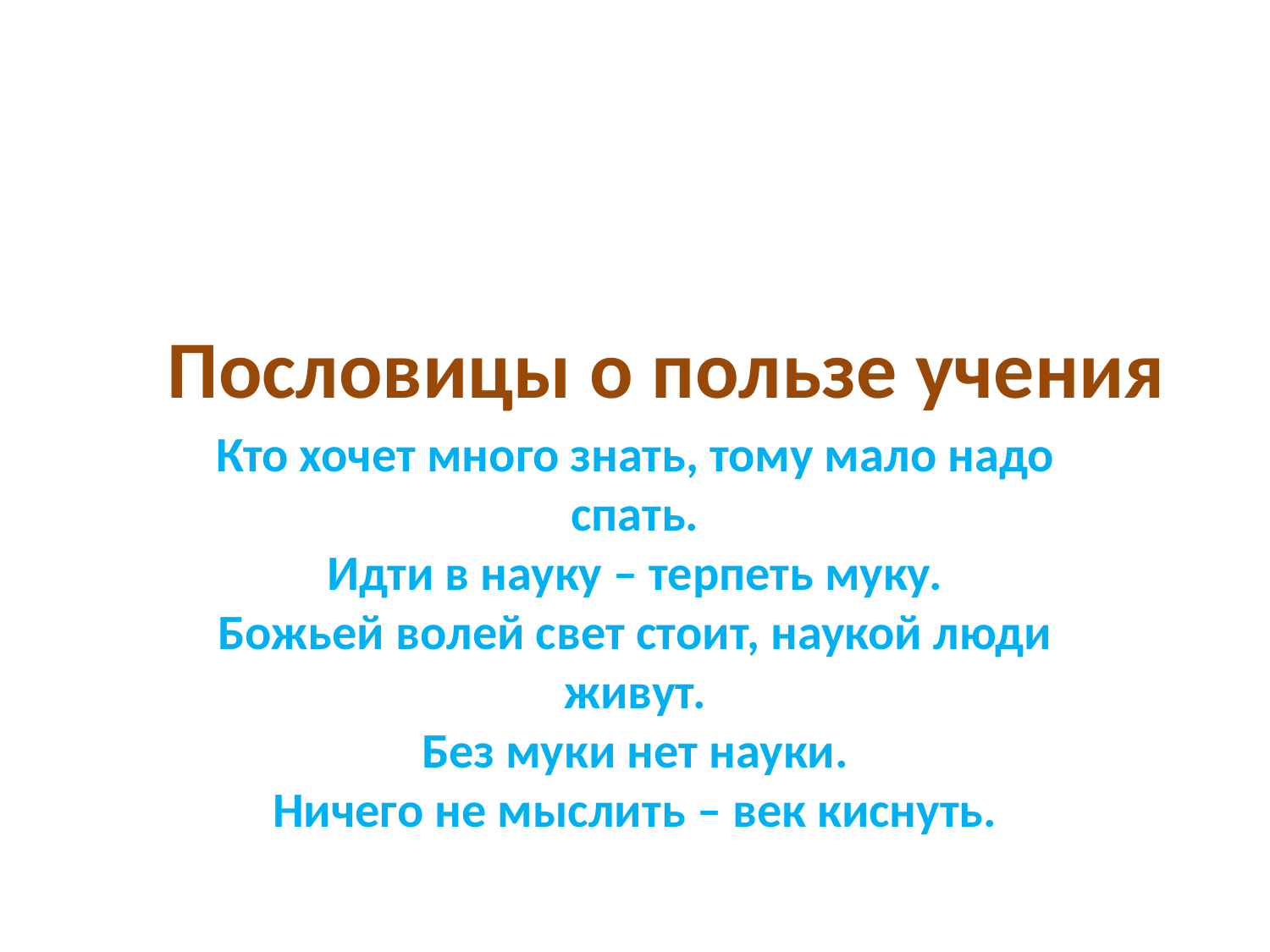

# Пословицы о пользе учения
Кто хочет много знать, тому мало надо спать.
Идти в науку – терпеть муку.
Божьей волей свет стоит, наукой люди живут.
Без муки нет науки.
Ничего не мыслить – век киснуть.